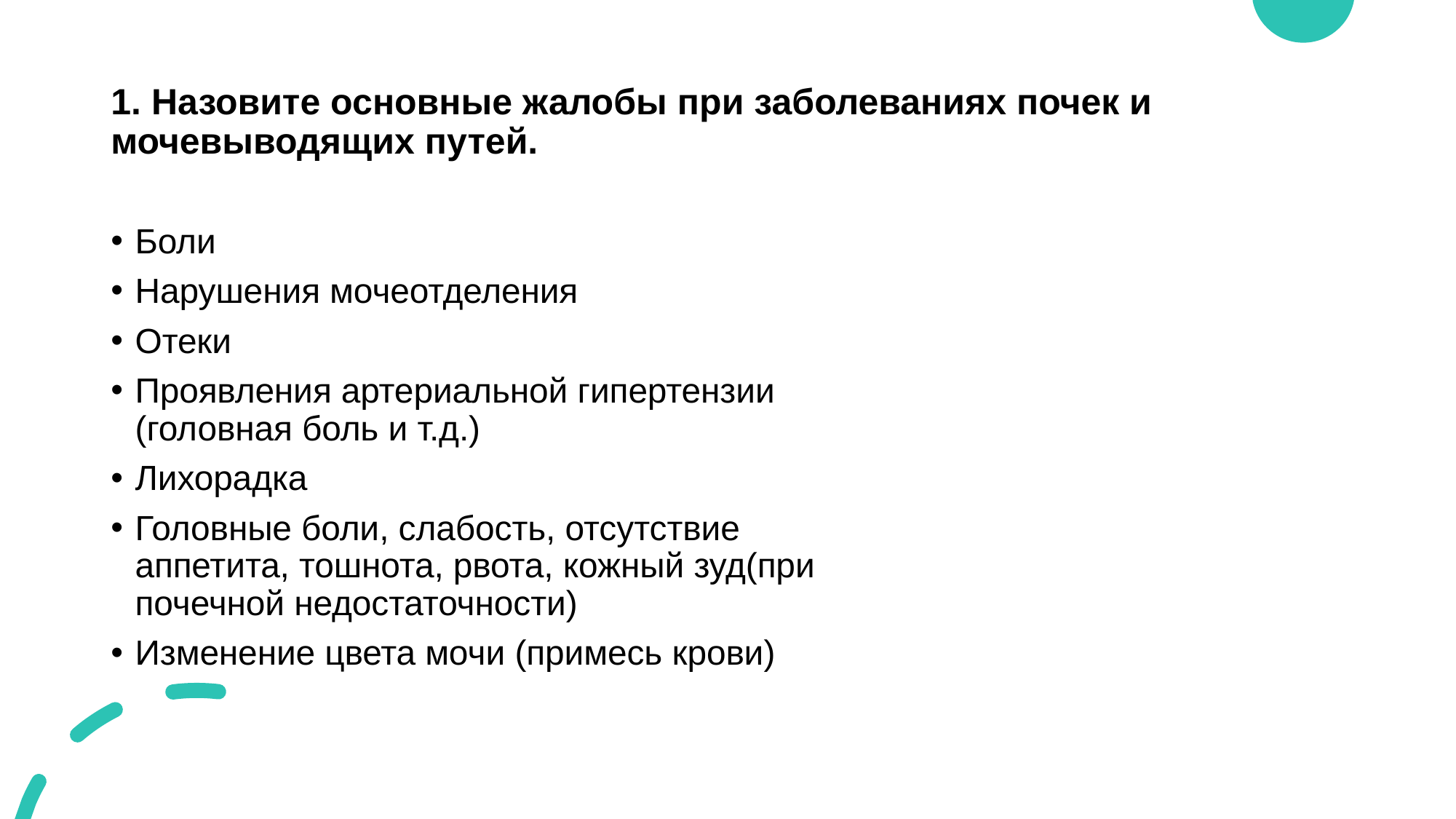

# 1. Назовите основные жалобы при заболеваниях почек и мочевыводящих путей.
Боли
Нарушения мочеотделения
Отеки
Проявления артериальной гипертензии
(головная боль и т.д.)
Лихорадка
Головные боли, слабость, отсутствие
аппетита, тошнота, рвота, кожный зуд(при
почечной недостаточности)
Изменение цвета мочи (примесь крови)